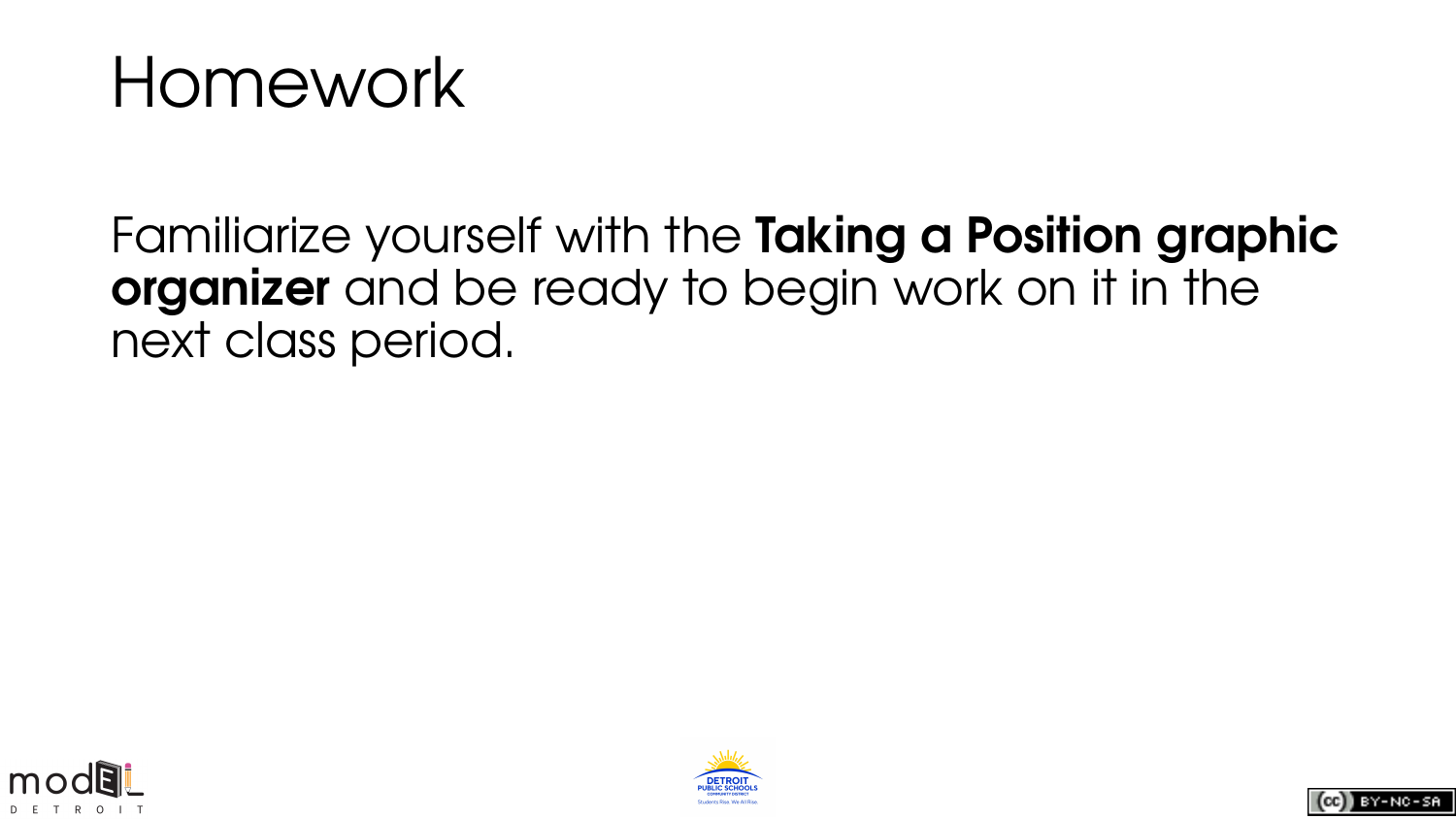

# Homework
Familiarize yourself with the Taking a Position graphic organizer and be ready to begin work on it in the next class period.